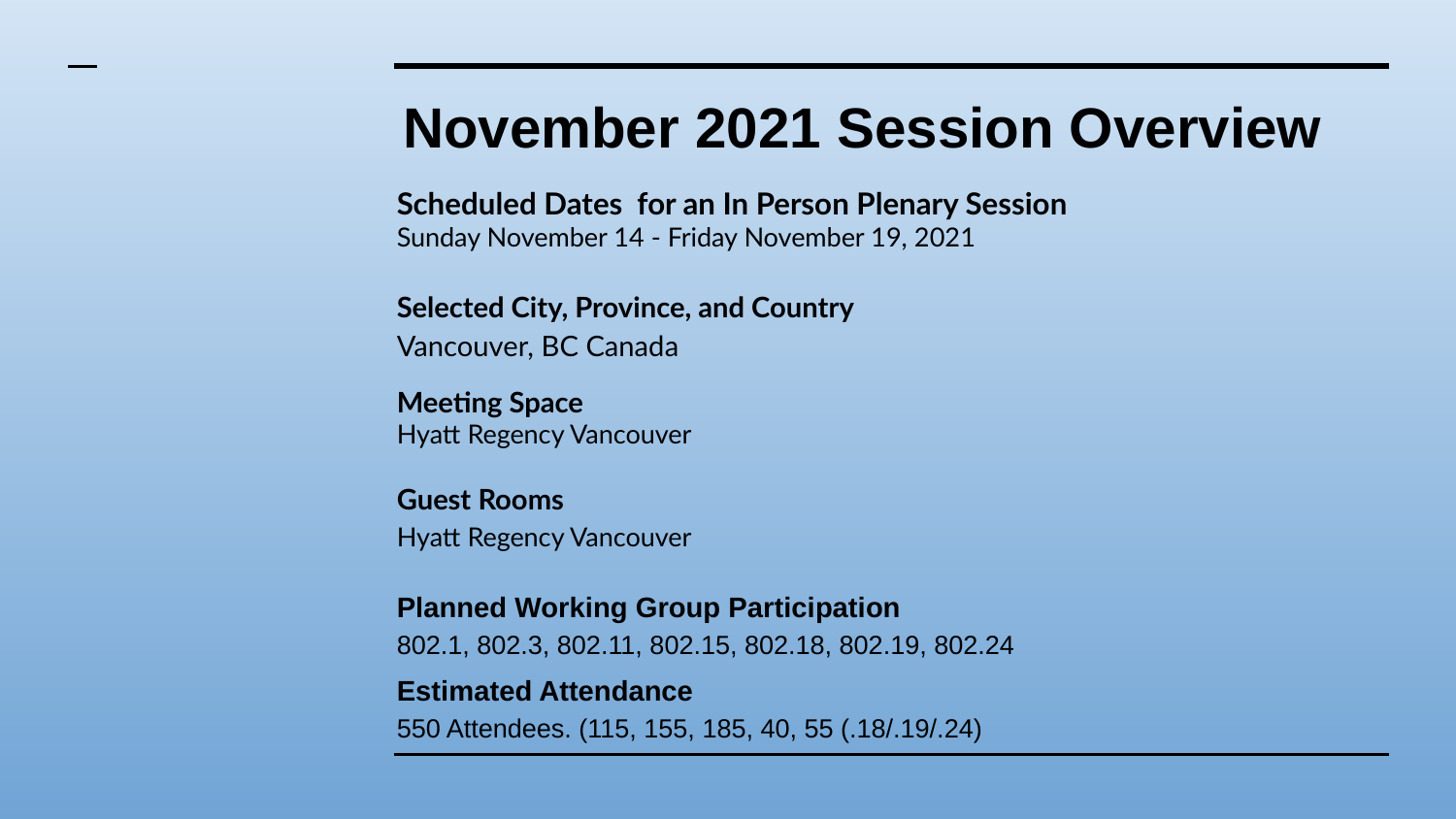

# November 2021 Session Overview
Scheduled Dates  for an In Person Plenary Session
Sunday November 14 - Friday November 19, 2021
Selected City, Province, and Country
Vancouver, BC Canada

Meeting Space
Hyatt Regency Vancouver
Guest Rooms
Hyatt Regency Vancouver
Planned Working Group Participation
802.1, 802.3, 802.11, 802.15, 802.18, 802.19, 802.24

Estimated Attendance
550 Attendees. (115, 155, 185, 40, 55 (.18/.19/.24)